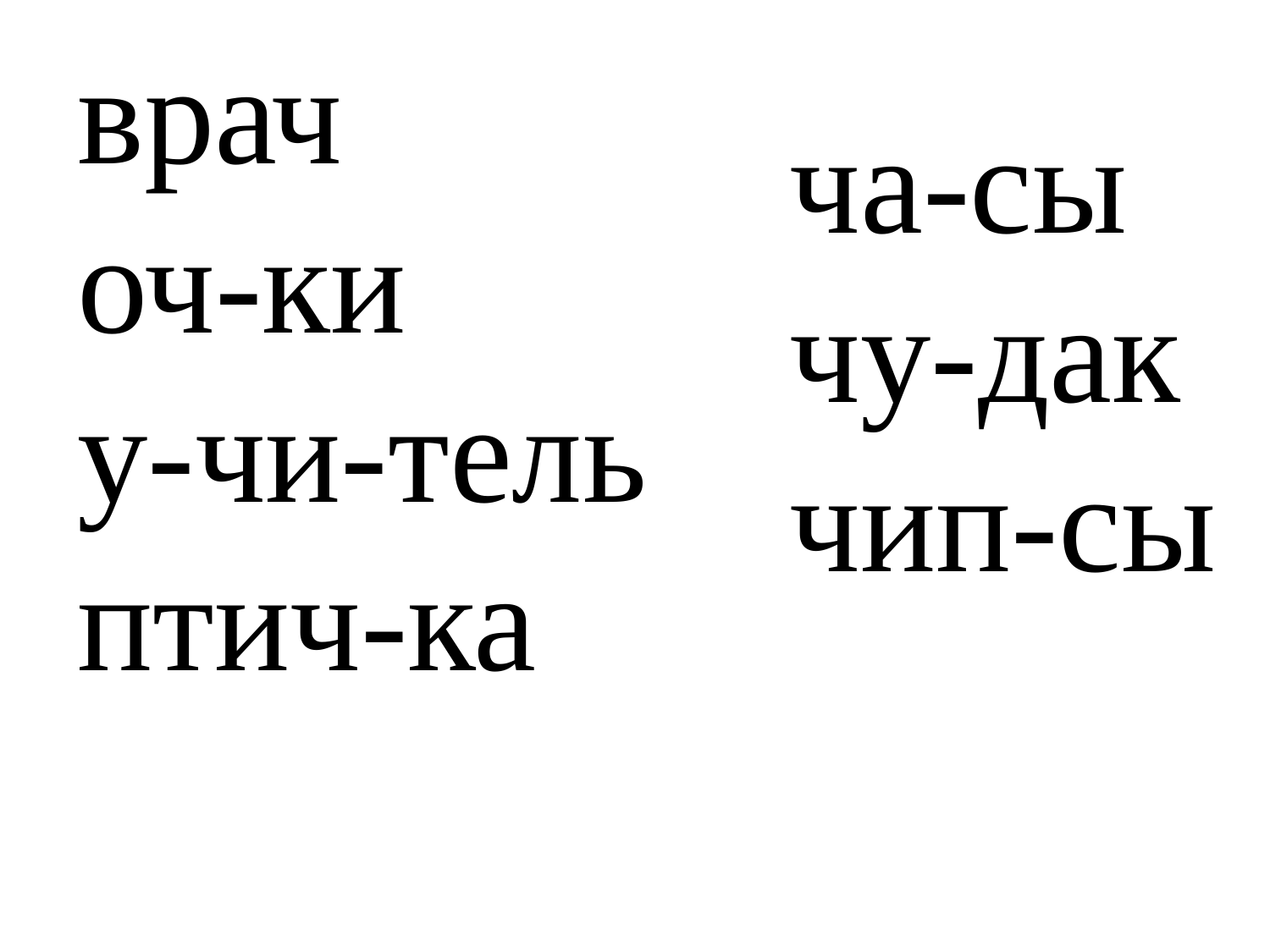

врач
оч-ки
у-чи-тель
птич-ка

ча-сы
чу-дак
чип-сы